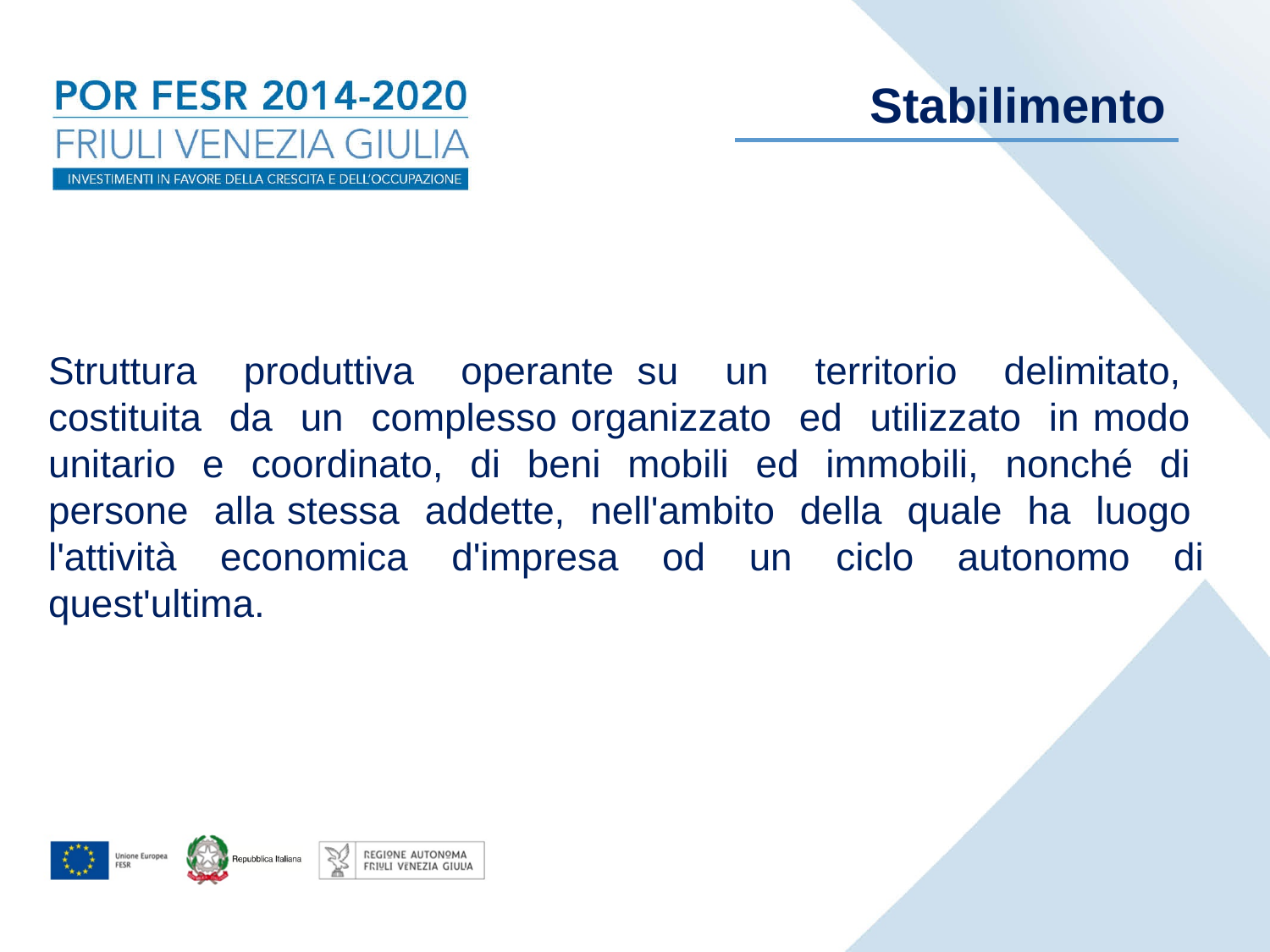

Stabilimento
Struttura  produttiva  operante su  un  territorio  delimitato,  costituita  da  un  complesso organizzato  ed  utilizzato  in modo  unitario  e  coordinato,  di  beni  mobili  ed  immobili,  nonché  di  persone  alla stessa  addette,  nell'ambito  della  quale  ha  luogo  l'attività  economica  d'impresa  od  un  ciclo  autonomo  di quest'ultima.